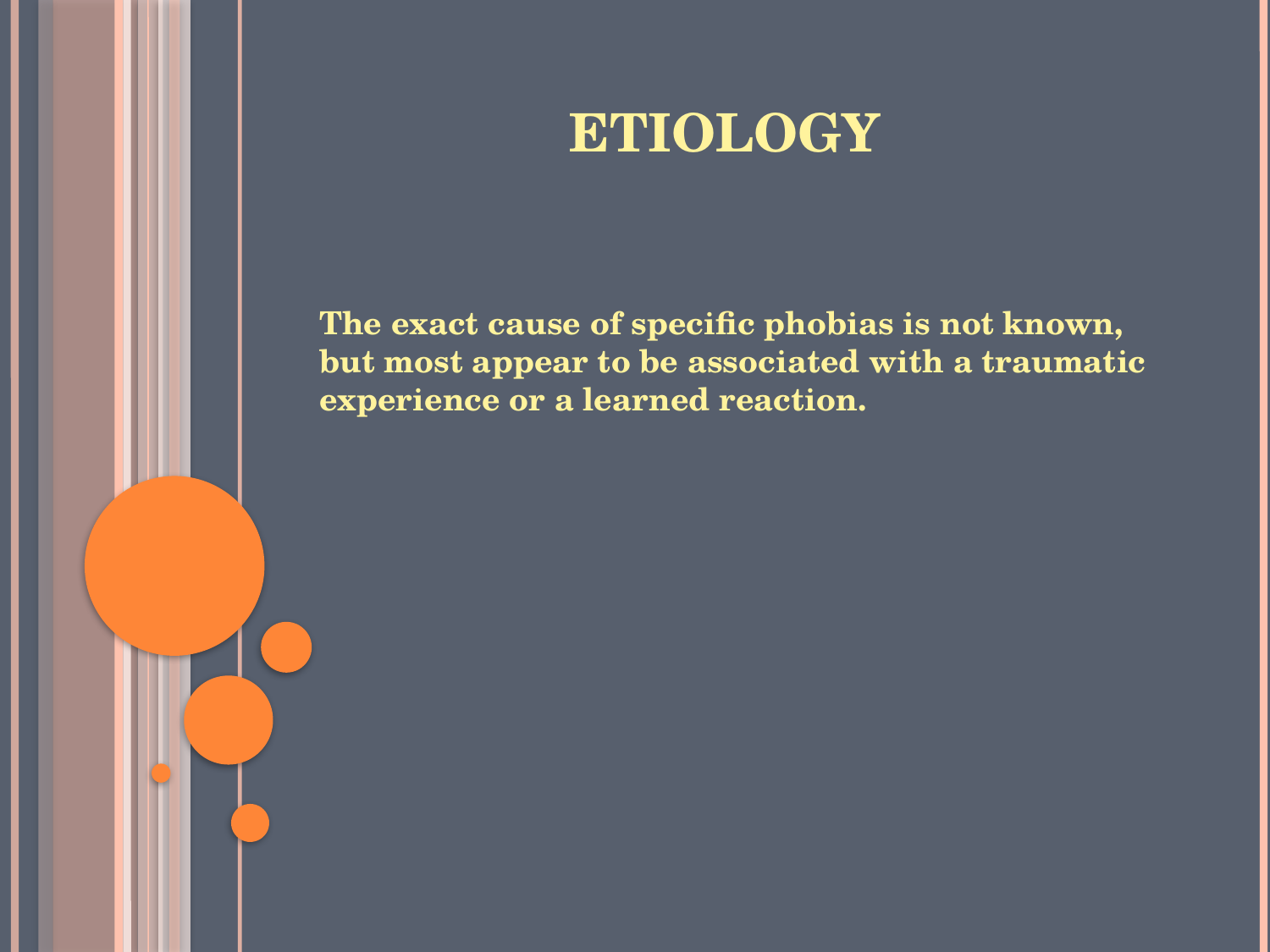

# Etiology
The exact cause of specific phobias is not known, but most appear to be associated with a traumatic experience or a learned reaction.